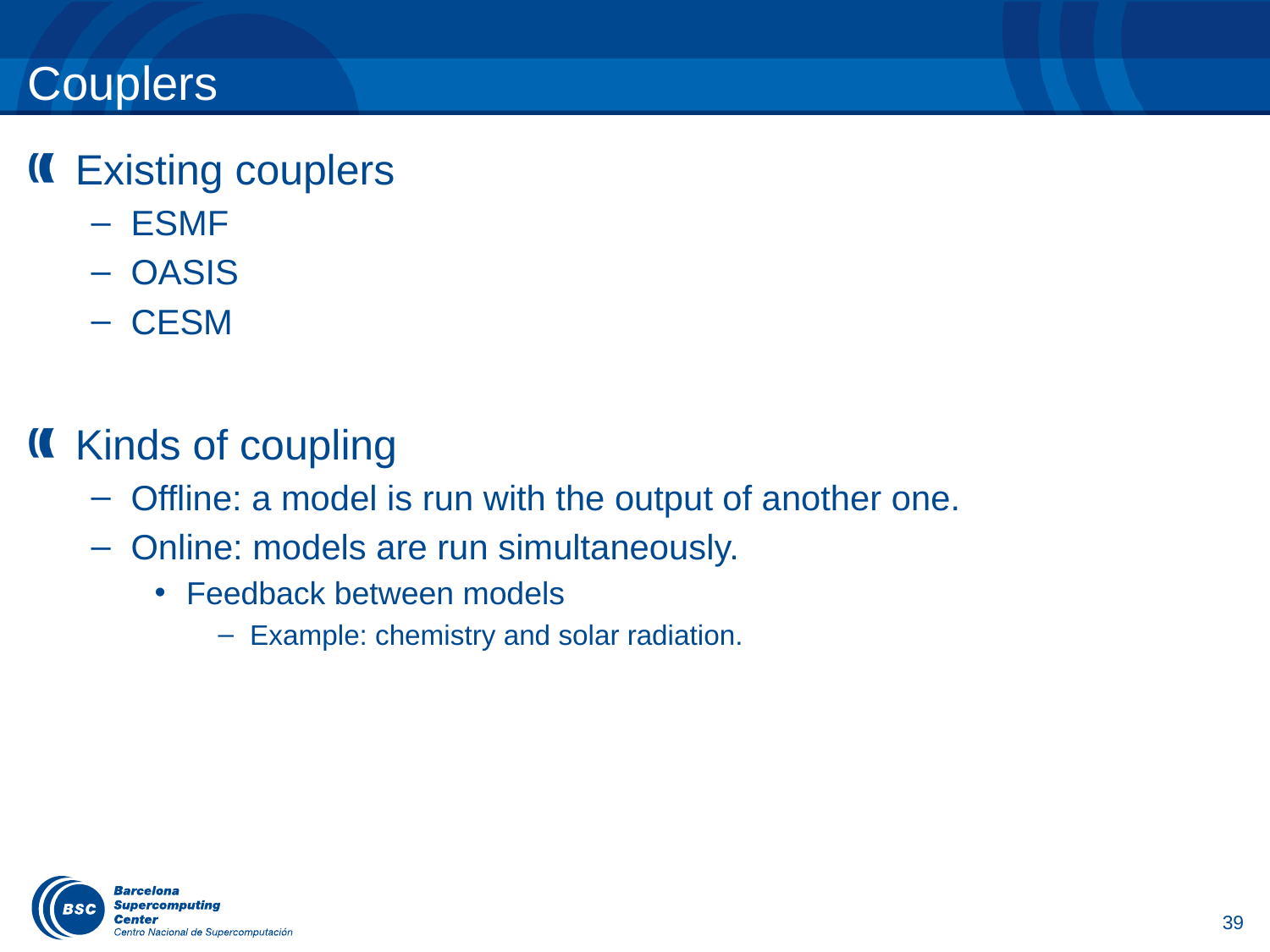

# Couplers
Existing couplers
ESMF
OASIS
CESM

Kinds of coupling
Offline: a model is run with the output of another one.
Online: models are run simultaneously.
Feedback between models
Example: chemistry and solar radiation.
39